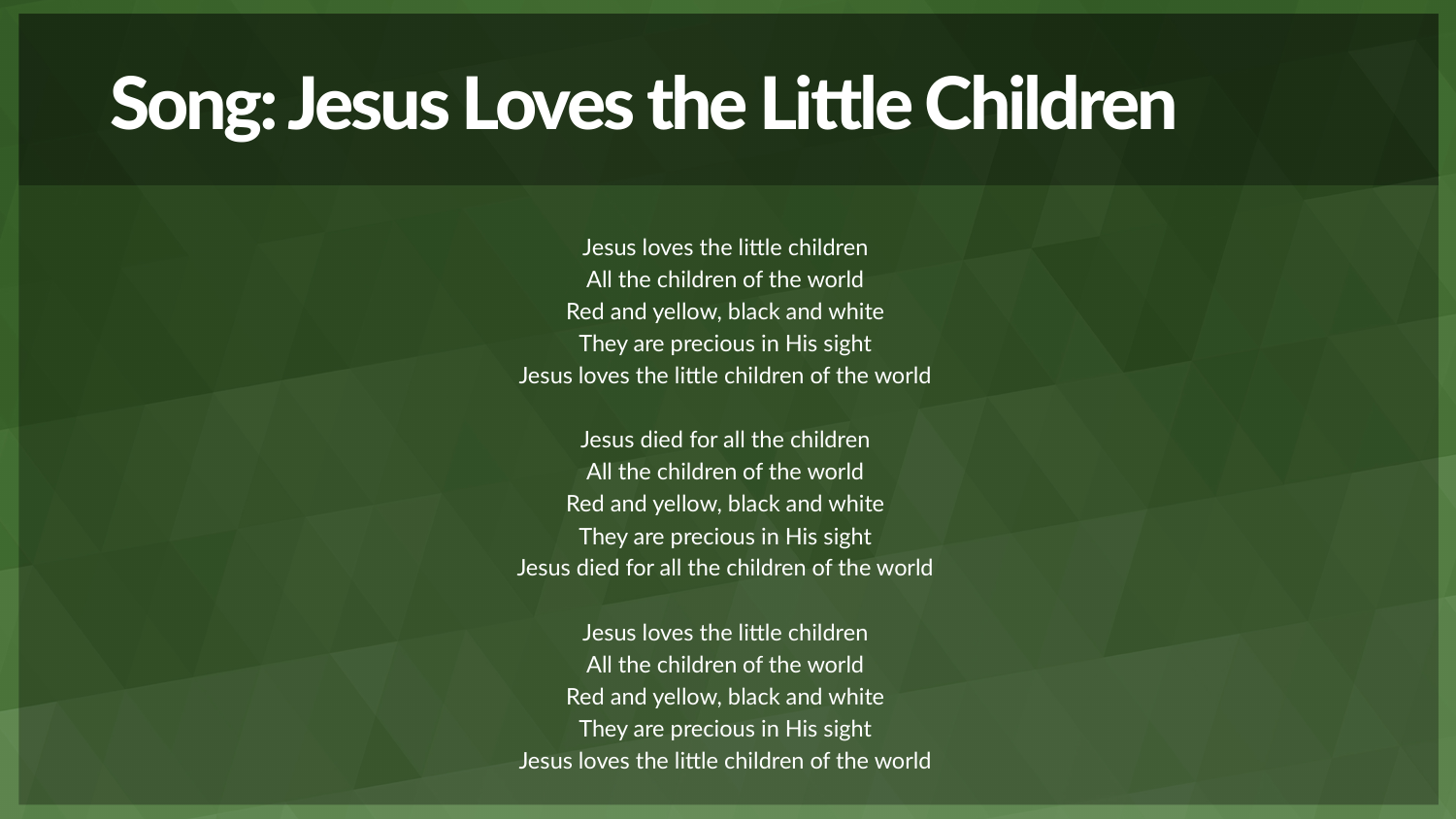

# Song: Jesus Loves the Little Children
Jesus loves the little children
All the children of the world
Red and yellow, black and white
They are precious in His sight
Jesus loves the little children of the world

Jesus died for all the children
All the children of the world
Red and yellow, black and white
They are precious in His sight
Jesus died for all the children of the world

Jesus loves the little children
All the children of the world
Red and yellow, black and white
They are precious in His sight
Jesus loves the little children of the world